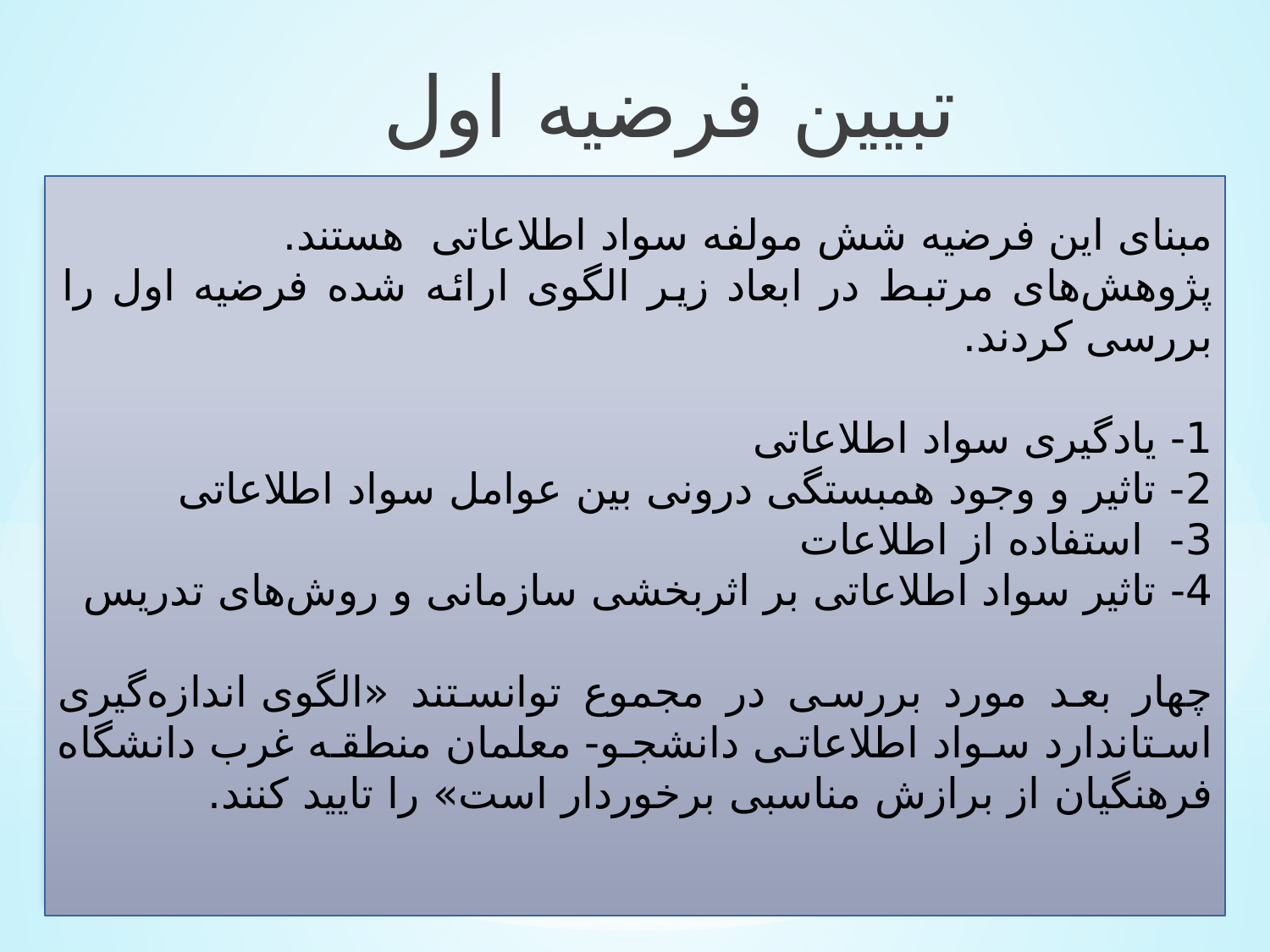

تبیین فرضیه اول
مبنای این فرضیه شش مولفه‌ سواد اطلاعاتی  هستند.
پژوهش‌های مرتبط در ابعاد زیر الگوی ارائه شده فرضیه اول را بررسی کردند.

1- یادگیری سواد اطلاعاتی
2- تاثیر و وجود همبستگی درونی بین عوامل سواد اطلاعاتی
3-  استفاده از اطلاعات
4- تاثیر سواد اطلاعاتی بر اثربخشی سازمانی و روش‌های تدریس

چهار بعد مورد بررسی در مجموع توانستند «الگوی اندازه‌گیری استاندارد سواد اطلاعاتی دانشجو- معلمان منطقه غرب دانشگاه فرهنگیان از برازش مناسبی برخوردار است» را تایید کنند.